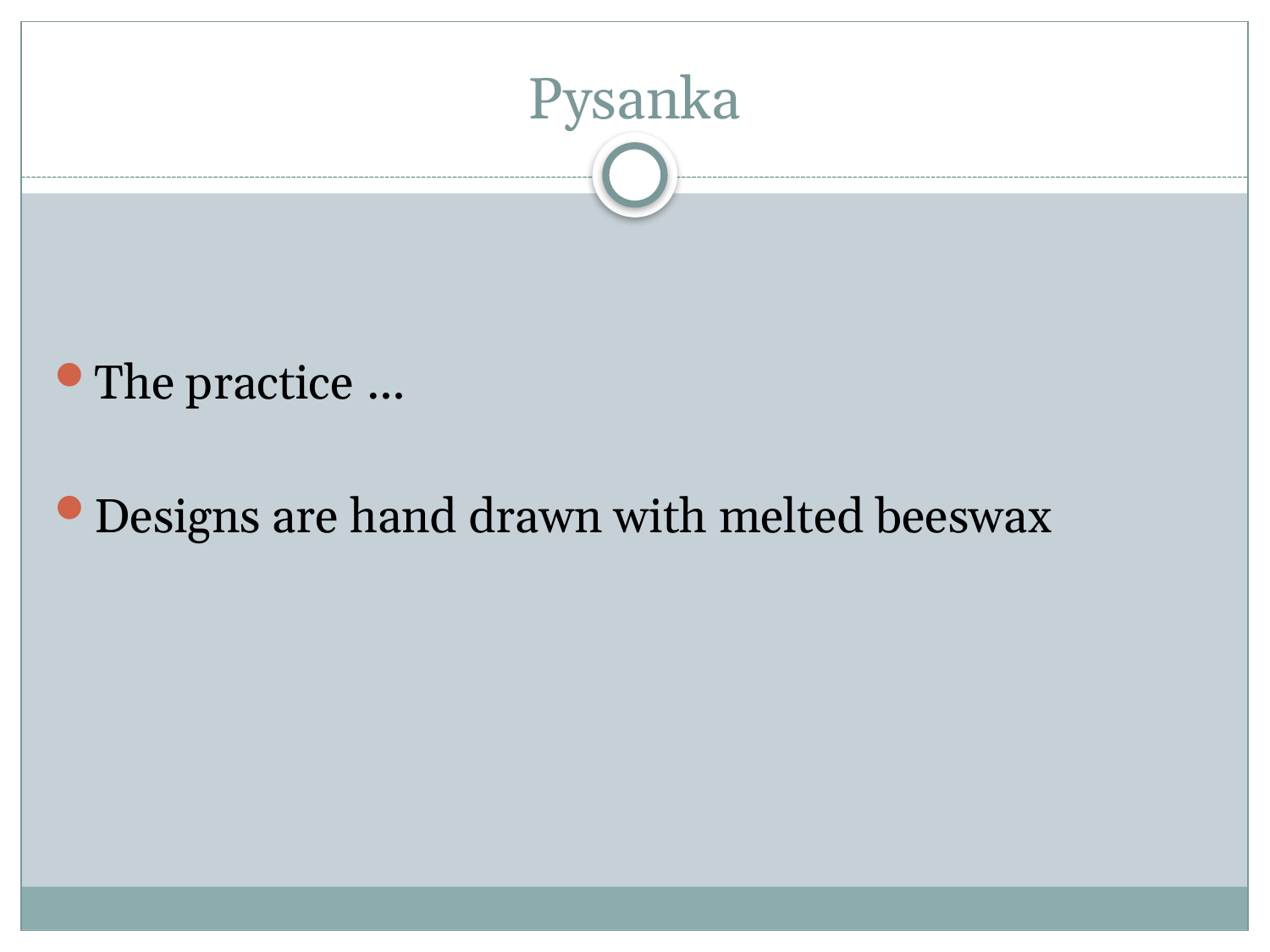

# Pysanka

The practice …

Designs are hand drawn with melted beeswax